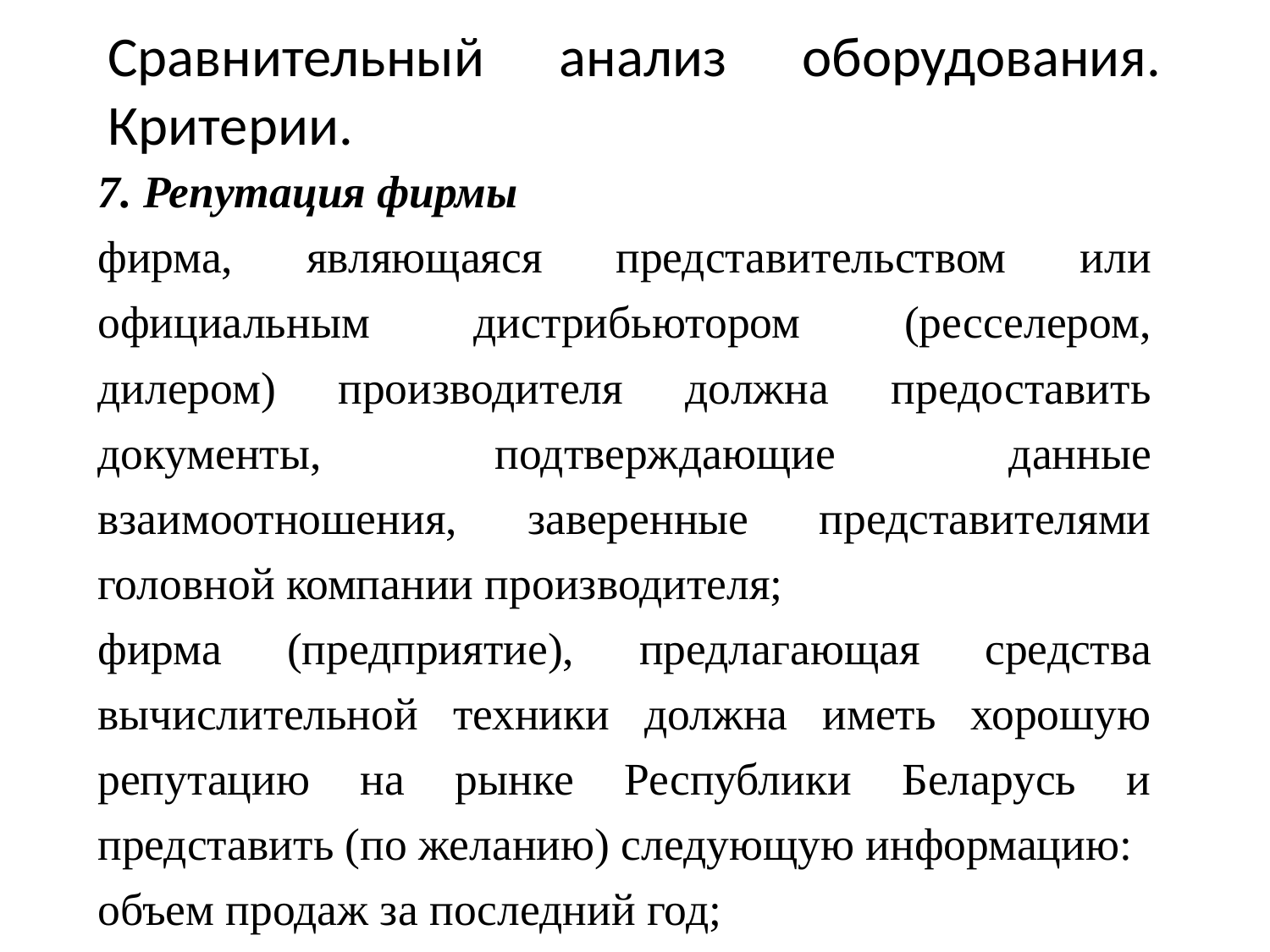

# Сравнительный анализ оборудования. Критерии.
7. Репутация фирмы
фирма, являющаяся представительством или официальным дистрибьютором (ресселером, дилером) производителя должна предоставить документы, подтверждающие данные взаимоотношения, заверенные представителями головной компании производителя;
фирма (предприятие), предлагающая средства вычислительной техники должна иметь хорошую репутацию на рынке Республики Беларусь и представить (по желанию) следующую информацию:
объем продаж за последний год;